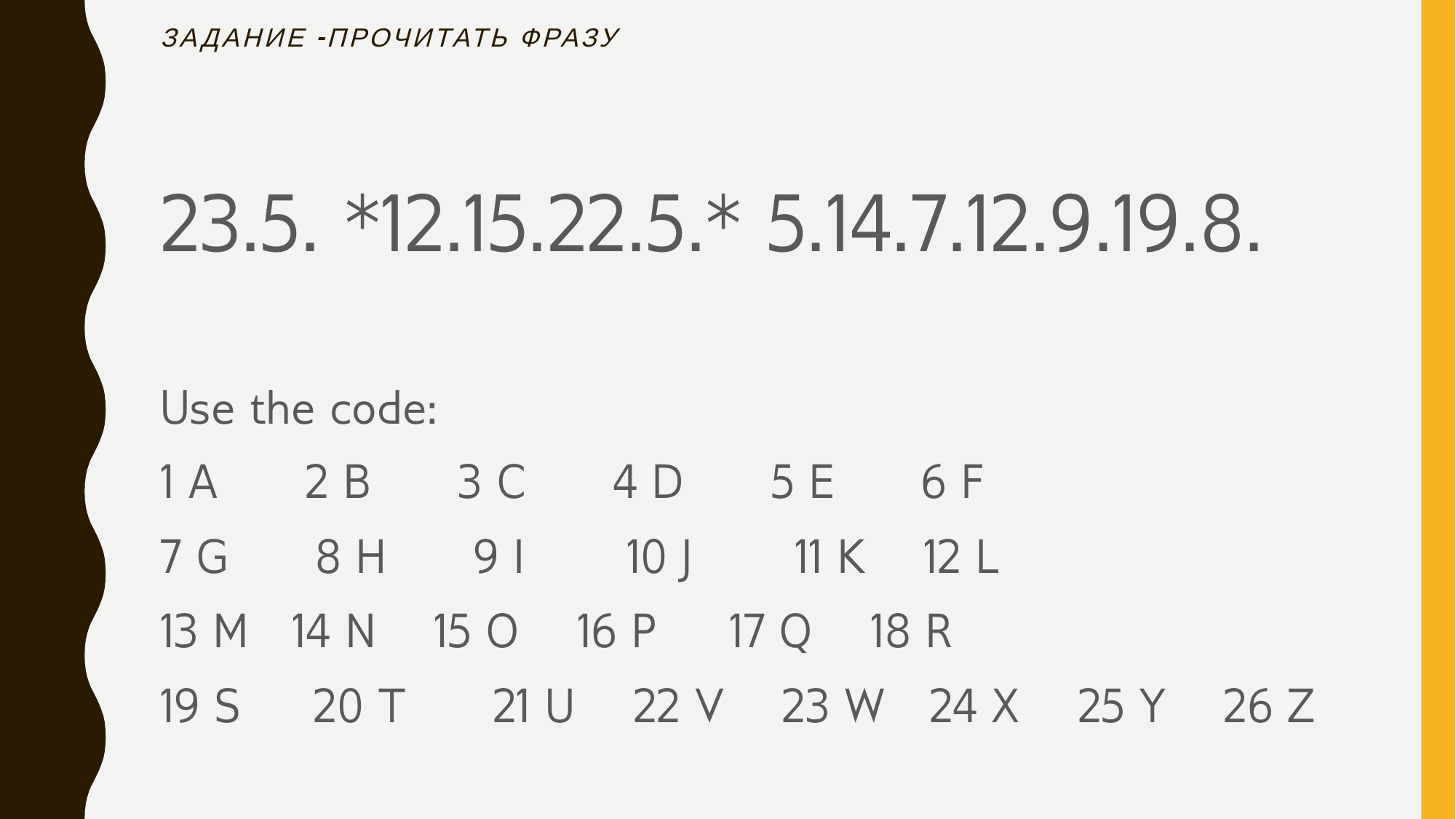

# Задание –прочитать фразу

23.5. *12.15.22.5.* 5.14.7.12.9.19.8.

Use the code:
1 A      2 B      3 C      4 D      5 E      6 F
7 G      8 H      9 I       10 J       11 K    12 L
13 M   14 N    15 O    16 P     17 Q    18 R
19 S     20 T      21 U    22 V    23 W   24 X    25 Y    26 Z